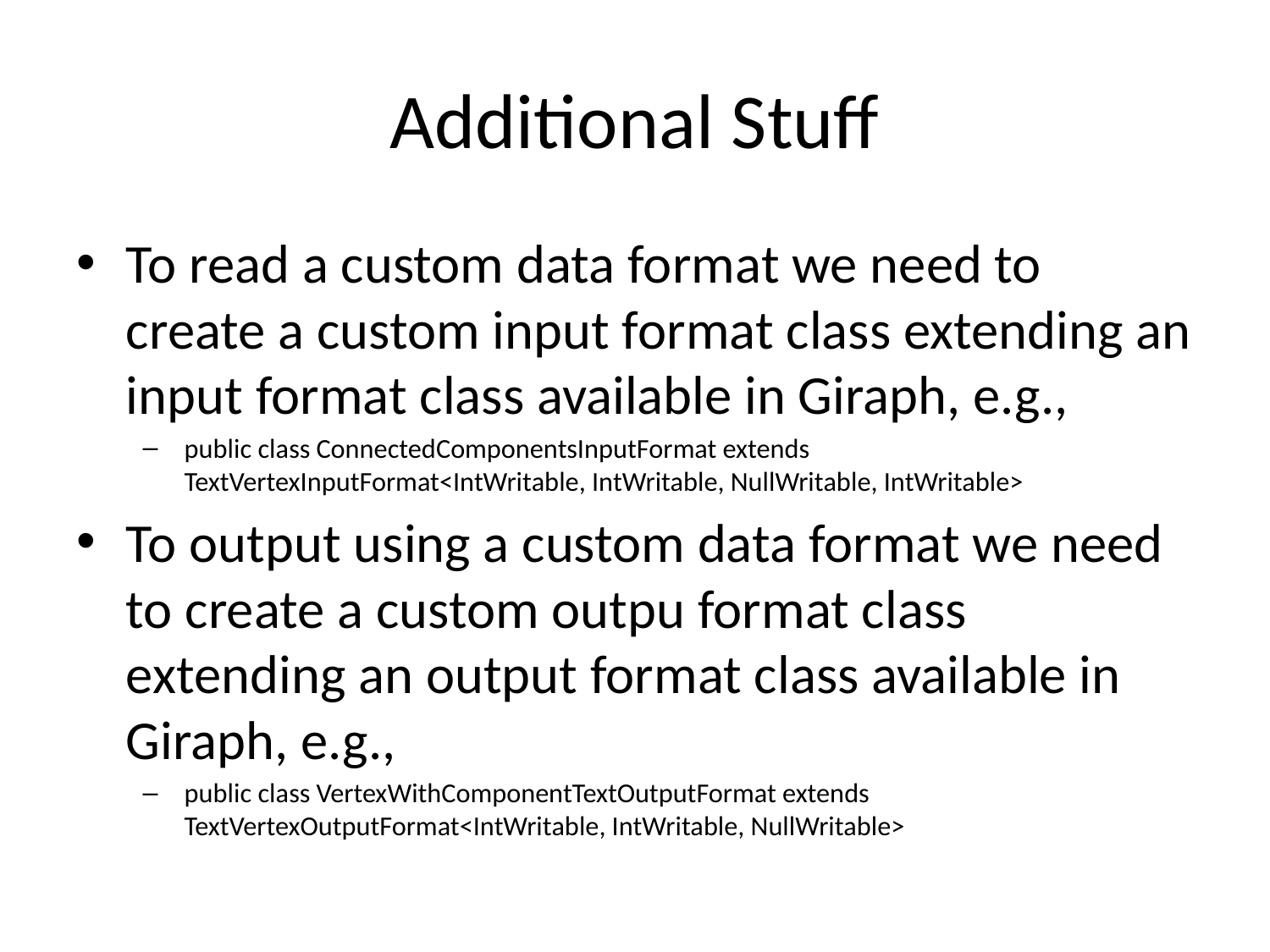

# Additional Stuff
To read a custom data format we need to create a custom input format class extending an input format class available in Giraph, e.g.,
public class ConnectedComponentsInputFormat extends TextVertexInputFormat<IntWritable, IntWritable, NullWritable, IntWritable>
To output using a custom data format we need to create a custom outpu format class extending an output format class available in Giraph, e.g.,
public class VertexWithComponentTextOutputFormat extends TextVertexOutputFormat<IntWritable, IntWritable, NullWritable>